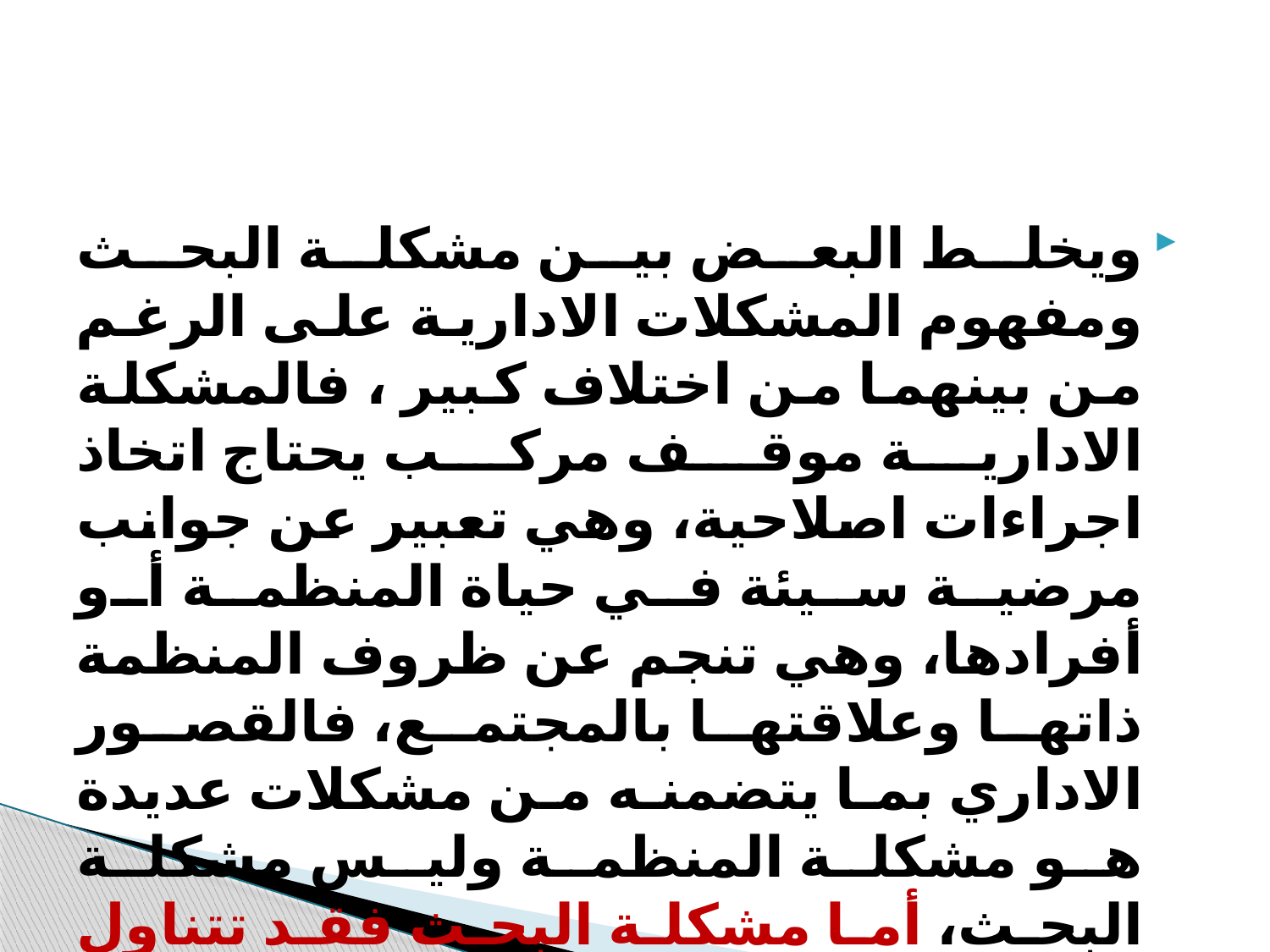

#
ويخلط البعض بين مشكلة البحث ومفهوم المشكلات الادارية على الرغم من بينهما من اختلاف كبير ، فالمشكلة الادارية موقف مركب يحتاج اتخاذ اجراءات اصلاحية، وهي تعبير عن جوانب مرضية سيئة في حياة المنظمة أو أفرادها، وهي تنجم عن ظروف المنظمة ذاتها وعلاقتها بالمجتمع، فالقصور الاداري بما يتضمنه من مشكلات عديدة هو مشكلة المنظمة وليس مشكلة البحث، أما مشكلة البحث فقد تتناول جانبا سلبياً او ايجابياً، وكلاهما في حاجة الى تفسير، وهي أوسع مدلولاً وأكثر شمولاً من المشكلة الادارية.